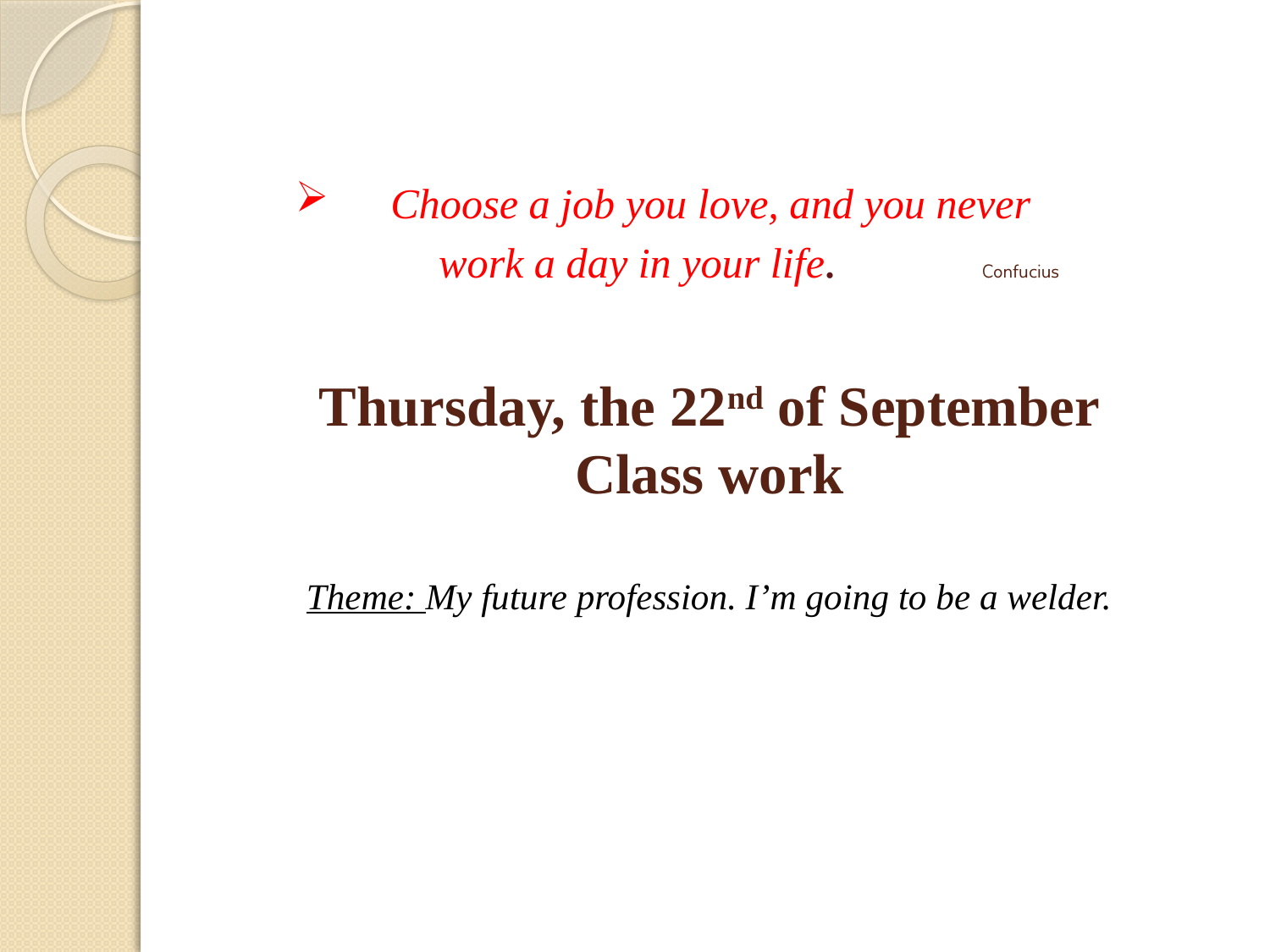

# Choose a job you love, and you never work a day in your life.            Confucius Thursday, the 22nd of September Class work Theme: My future profession. I’m going to be a welder.